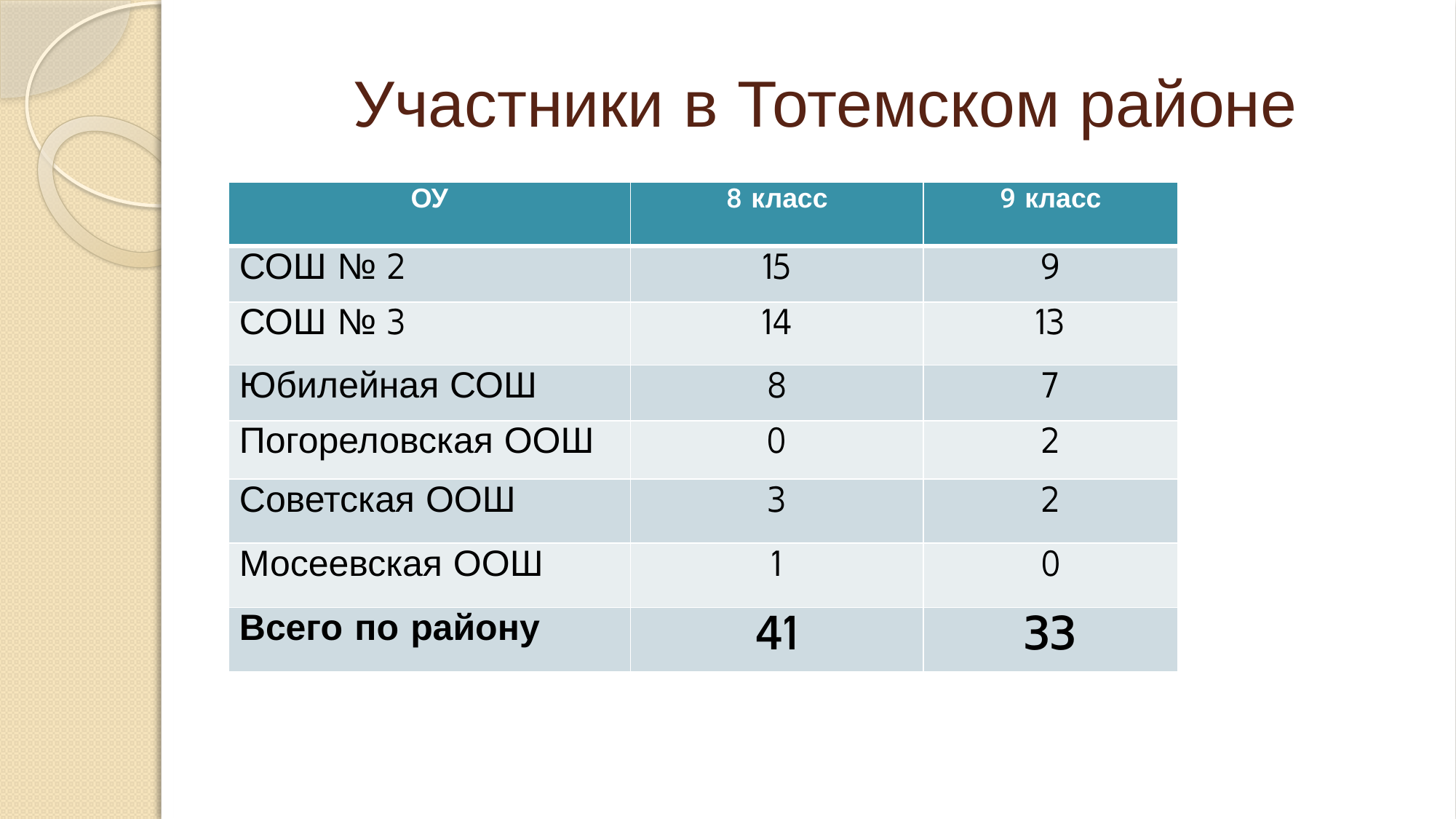

# Участники в Тотемском районе
| ОУ | 8 класс | 9 класс |
| --- | --- | --- |
| СОШ № 2 | 15 | 9 |
| СОШ № 3 | 14 | 13 |
| Юбилейная СОШ | 8 | 7 |
| Погореловская ООШ | 0 | 2 |
| Советская ООШ | 3 | 2 |
| Мосеевская ООШ | 1 | 0 |
| Всего по району | 41 | 33 |